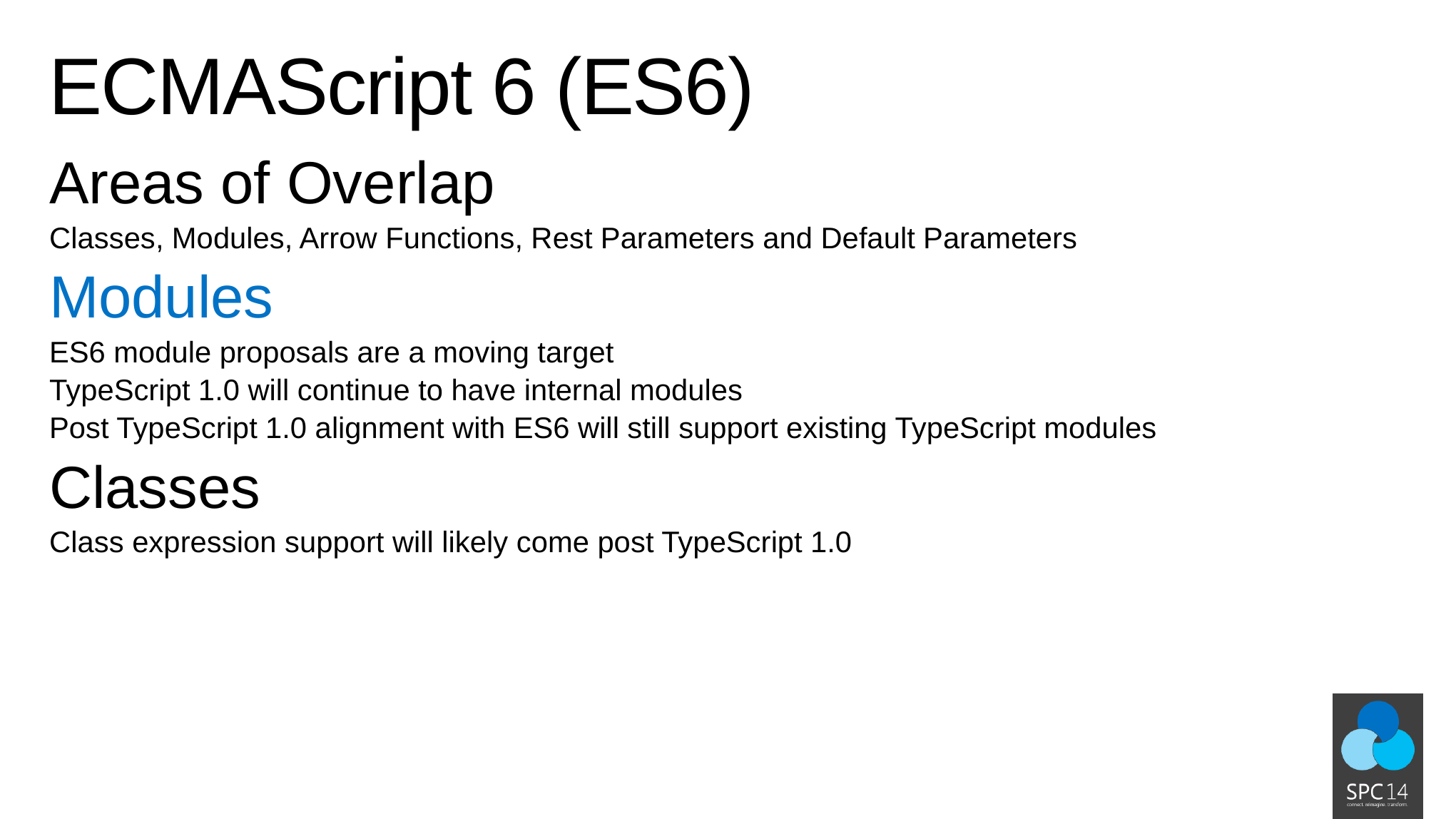

# ECMAScript 6 (ES6)
Areas of Overlap
Classes, Modules, Arrow Functions, Rest Parameters and Default Parameters
Modules
ES6 module proposals are a moving target
TypeScript 1.0 will continue to have internal modules
Post TypeScript 1.0 alignment with ES6 will still support existing TypeScript modules
Classes
Class expression support will likely come post TypeScript 1.0